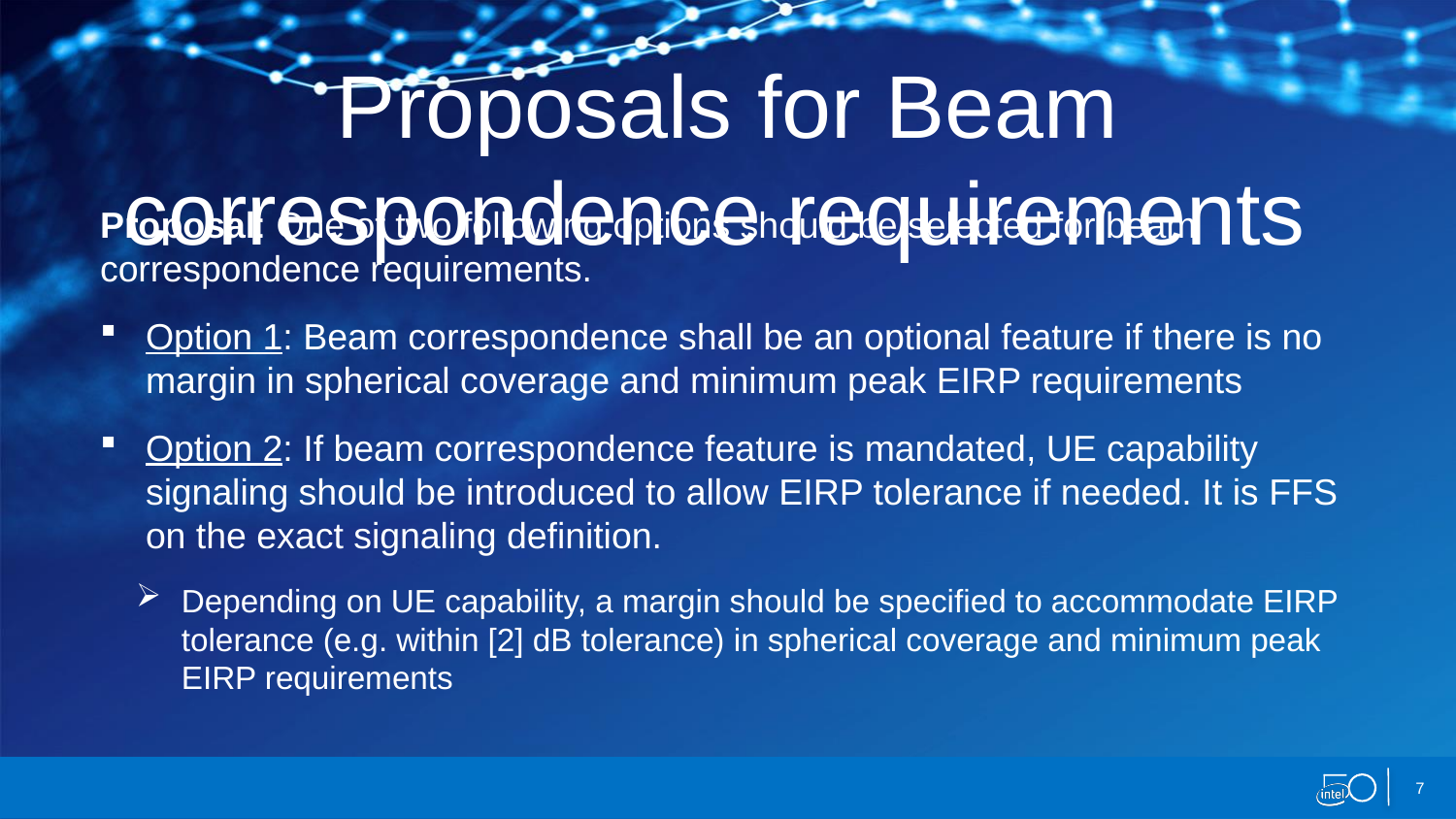

# Proposals for Beam correspondence requirements
Proposal: One of two following options should be selected for beam correspondence requirements.
Option 1: Beam correspondence shall be an optional feature if there is no margin in spherical coverage and minimum peak EIRP requirements
Option 2: If beam correspondence feature is mandated, UE capability signaling should be introduced to allow EIRP tolerance if needed. It is FFS on the exact signaling definition.
Depending on UE capability, a margin should be specified to accommodate EIRP tolerance (e.g. within [2] dB tolerance) in spherical coverage and minimum peak EIRP requirements

7